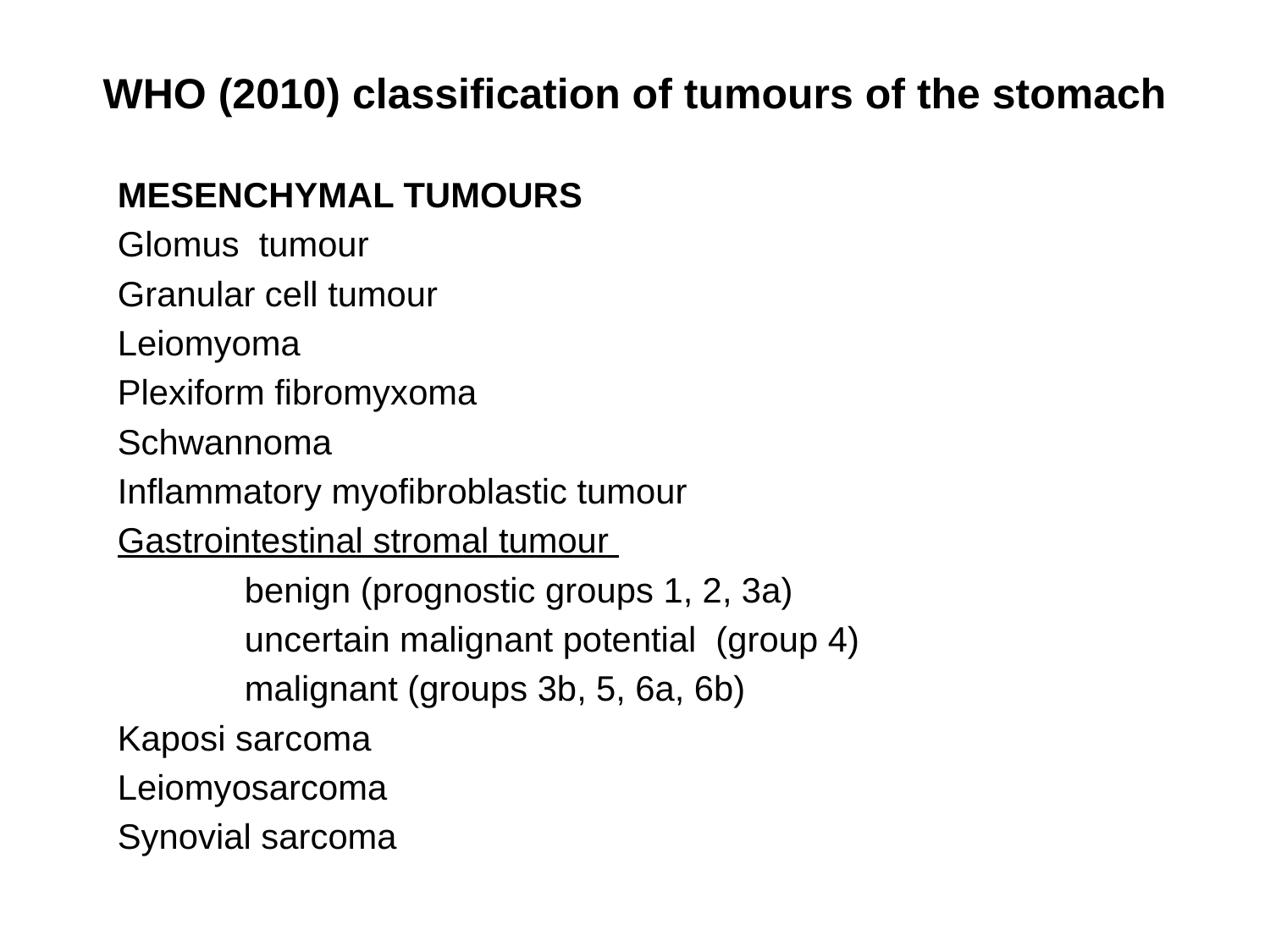

# WHO (2010) classification of tumours of the stomach
MESENCHYMAL TUMOURS
Glomus  tumour
Granular cell tumour
Leiomyoma
Plexiform fibromyxoma
Schwannoma
Inflammatory myofibroblastic tumour
Gastrointestinal stromal tumour
	benign (prognostic groups 1, 2, 3a)
	uncertain malignant potential  (group 4)
	malignant (groups 3b, 5, 6a, 6b)
Kaposi sarcoma
Leiomyosarcoma
Synovial sarcoma